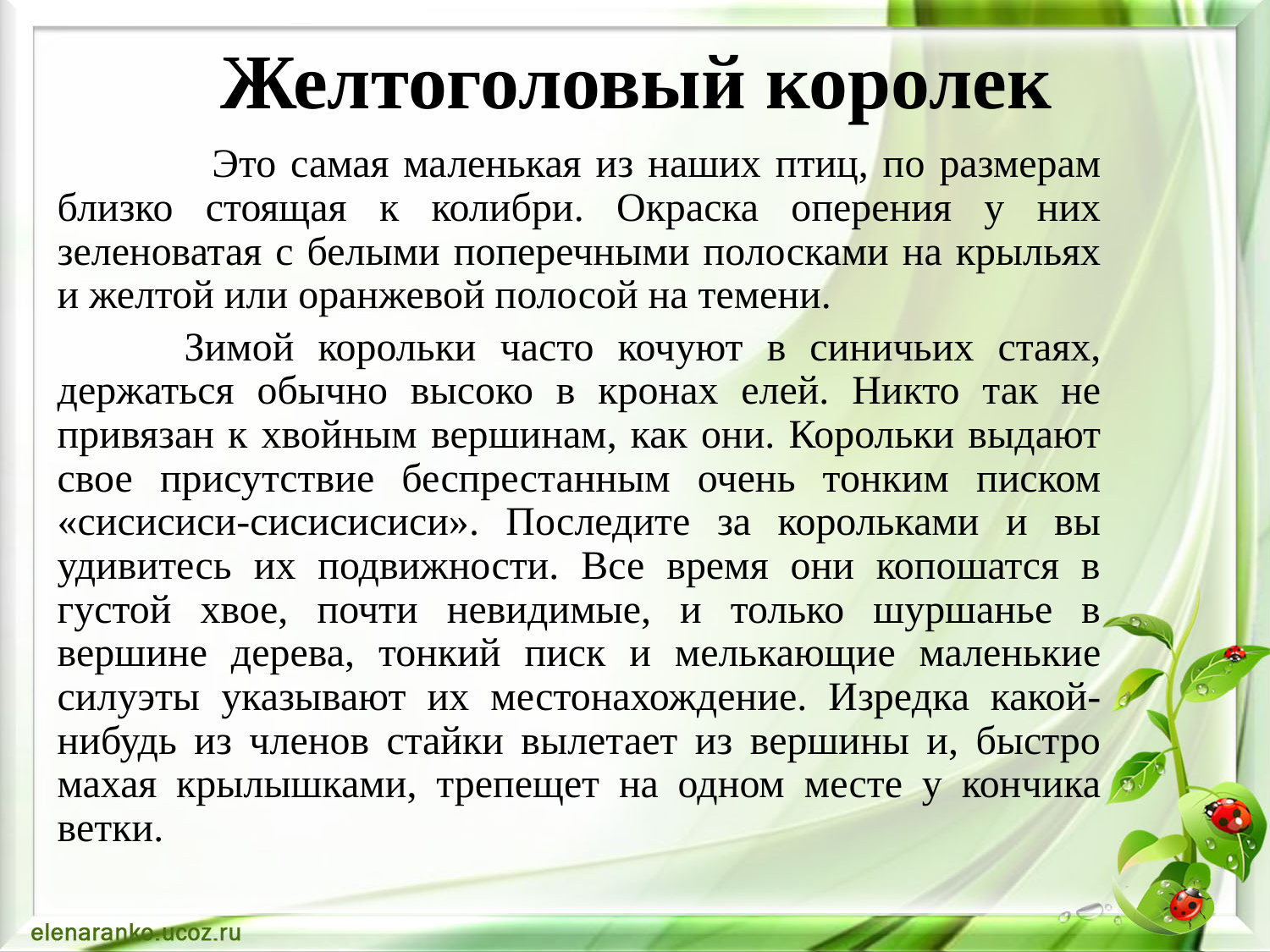

# Желтоголовый королек
              Это самая маленькая из наших птиц, по размерам близко стоящая к колибри. Окраска оперения у них зеленоватая с белыми поперечными полосками на крыльях и желтой или оранжевой полосой на темени.
		Зимой корольки часто кочуют в синичьих стаях, держаться обычно высоко в кронах елей. Никто так не привязан к хвойным вершинам, как они. Корольки выдают свое присутствие беспрестанным очень тонким писком «сисисиси-сисисисиси». Последите за корольками и вы удивитесь их подвижности. Все время они копошатся в густой хвое, почти невидимые, и только шуршанье в вершине дерева, тонкий писк и мелькающие маленькие силуэты указывают их местонахождение. Изредка какой-нибудь из членов стайки вылетает из вершины и, быстро махая крылышками, трепещет на одном месте у кончика ветки.